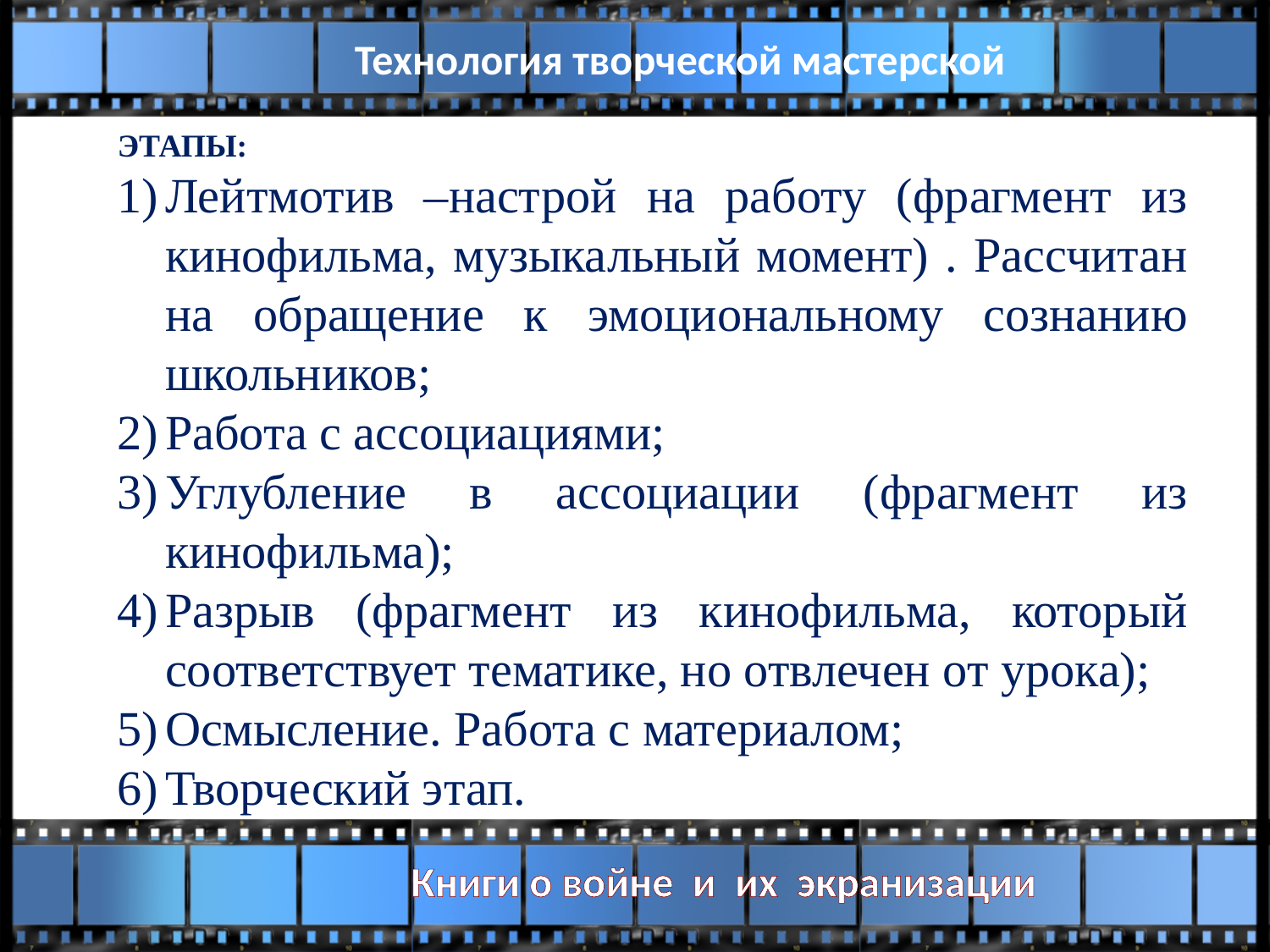

Технология творческой мастерской
ЭТАПЫ:
Лейтмотив –настрой на работу (фрагмент из кинофильма, музыкальный момент) . Рассчитан на обращение к эмоциональному сознанию школьников;
Работа с ассоциациями;
Углубление в ассоциации (фрагмент из кинофильма);
Разрыв (фрагмент из кинофильма, который соответствует тематике, но отвлечен от урока);
Осмысление. Работа с материалом;
Творческий этап.
Книги о войне  и  их  экранизации